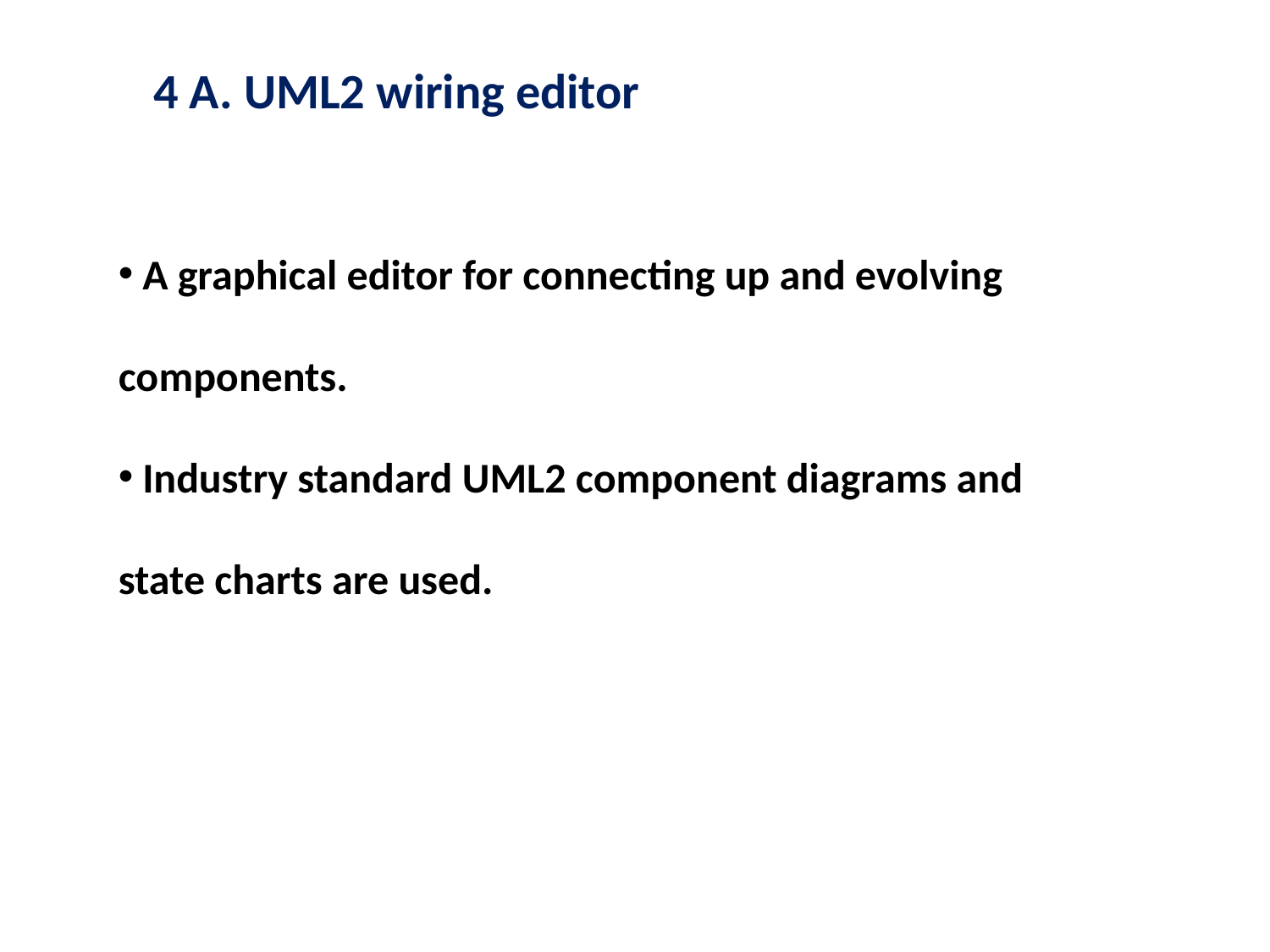

4 A. UML2 wiring editor
 A graphical editor for connecting up and evolving components.
 Industry standard UML2 component diagrams and state charts are used.